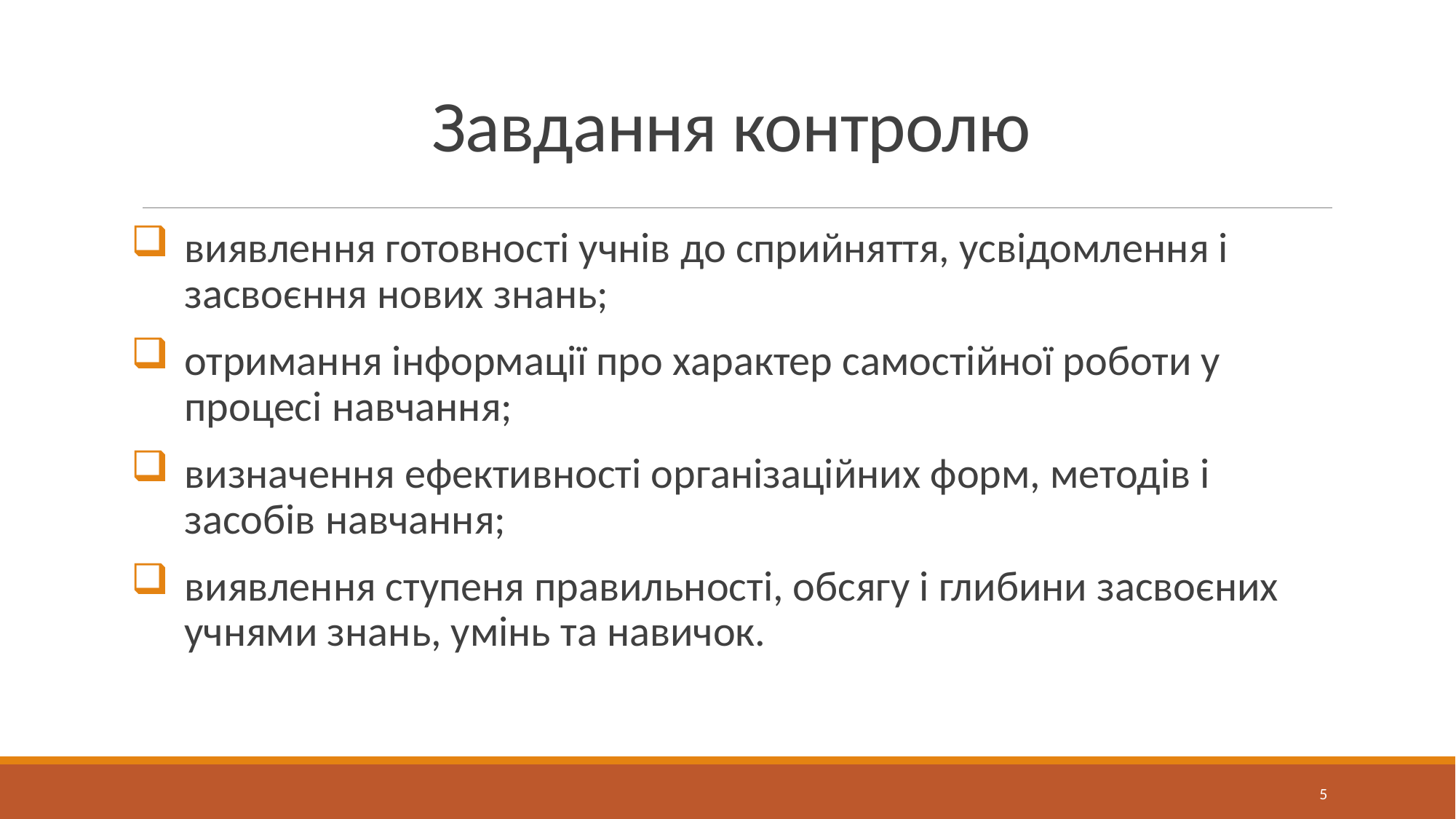

# Завдання контролю
виявлення готовності учнів до сприйняття, усвідомлення і засвоєння нових знань;
отримання інформації про характер самостійної роботи у процесі навчання;
визначення ефективності організаційних форм, методів і засобів навчання;
виявлення ступеня правильності, обсягу і глибини засвоєних учнями знань, умінь та навичок.
5